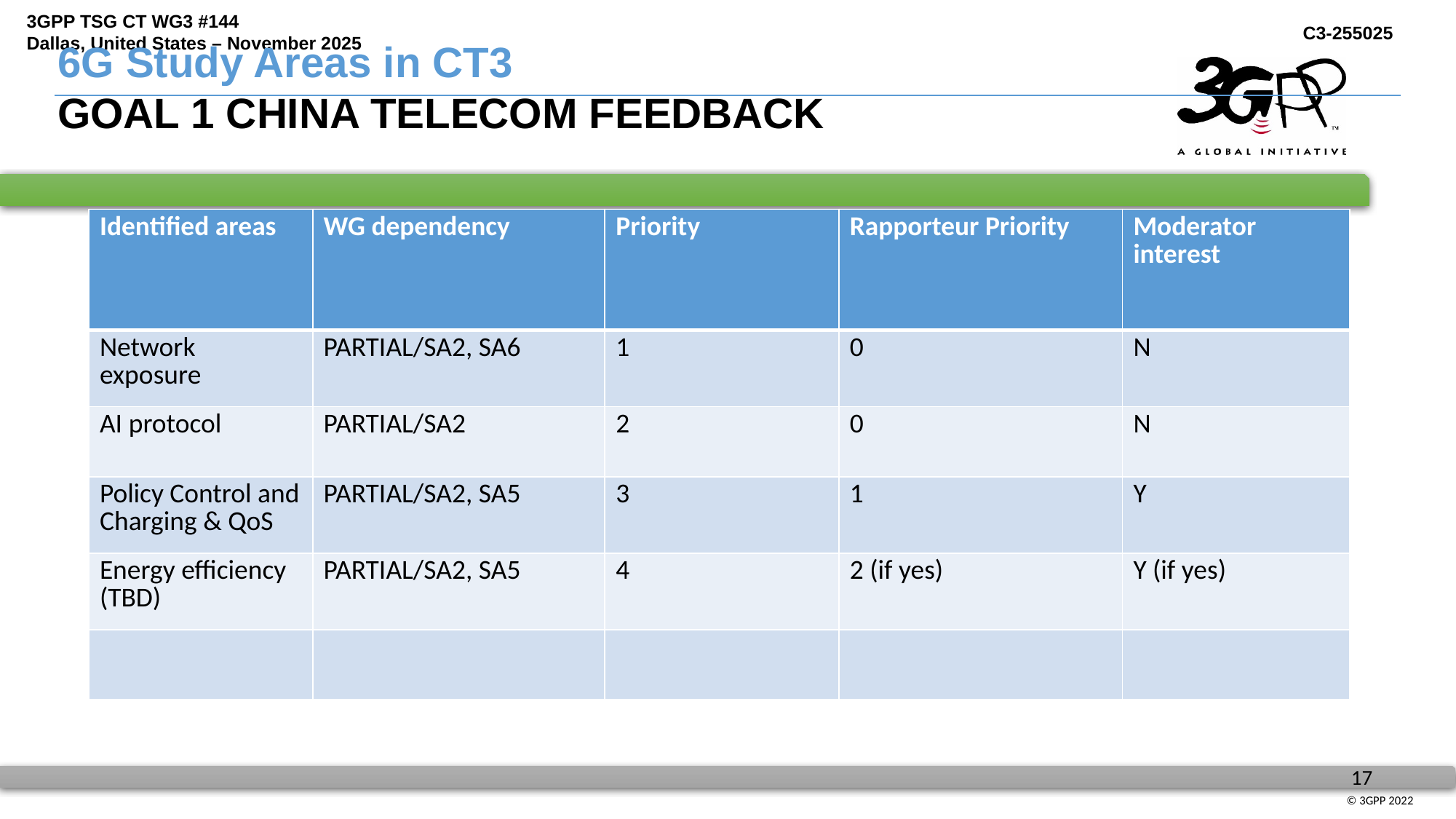

6G Study Areas in CT3
GOAL 1 CHINA TELECOM FEEDBACK
| Identified areas | WG dependency | Priority | Rapporteur Priority | Moderator interest |
| --- | --- | --- | --- | --- |
| Network exposure | PARTIAL/SA2, SA6 | 1 | 0 | N |
| AI protocol | PARTIAL/SA2 | 2 | 0 | N |
| Policy Control and Charging & QoS | PARTIAL/SA2, SA5 | 3 | 1 | Y |
| Energy efficiency (TBD) | PARTIAL/SA2, SA5 | 4 | 2 (if yes) | Y (if yes) |
|  |  |  |  |  |